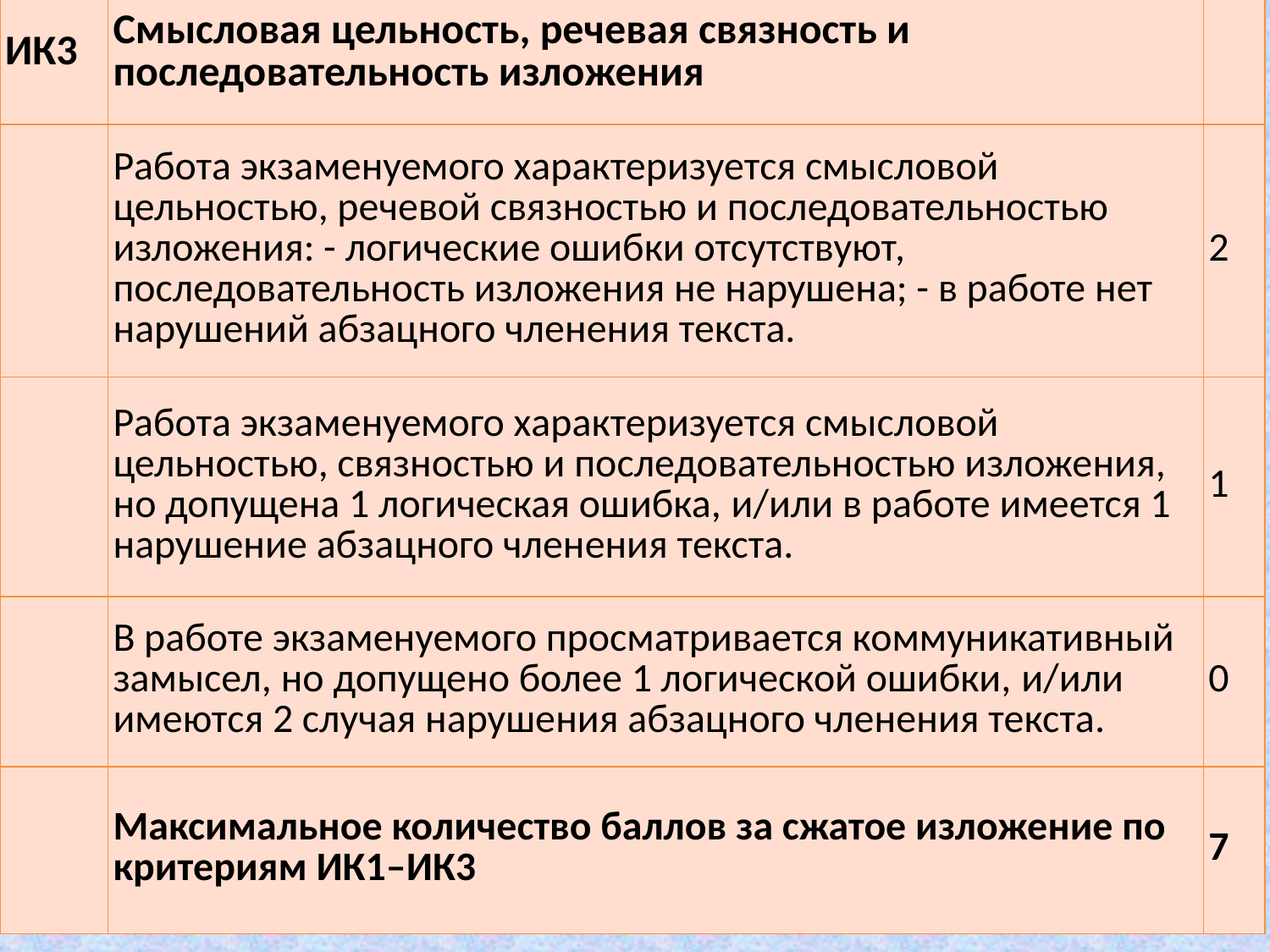

| ИК3 | Смысловая цельность, речевая связность и последовательность изложения |  |
| --- | --- | --- |
|  | Работа экзаменуемого характеризуется смысловой цельностью, речевой связностью и последовательностью изложения: - логические ошибки отсутствуют, последовательность изложения не нарушена; - в работе нет нарушений абзацного членения текста. | 2 |
|  | Работа экзаменуемого характеризуется смысловой цельностью, связностью и последовательностью изложения, но допущена 1 логическая ошибка, и/или в работе имеется 1 нарушение абзацного членения текста. | 1 |
|  | В работе экзаменуемого просматривается коммуникативный замысел, но допущено более 1 логической ошибки, и/или имеются 2 случая нарушения абзацного членения текста. | 0 |
|  | Максимальное количество баллов за сжатое изложение по критериям ИК1–ИК3 | 7 |